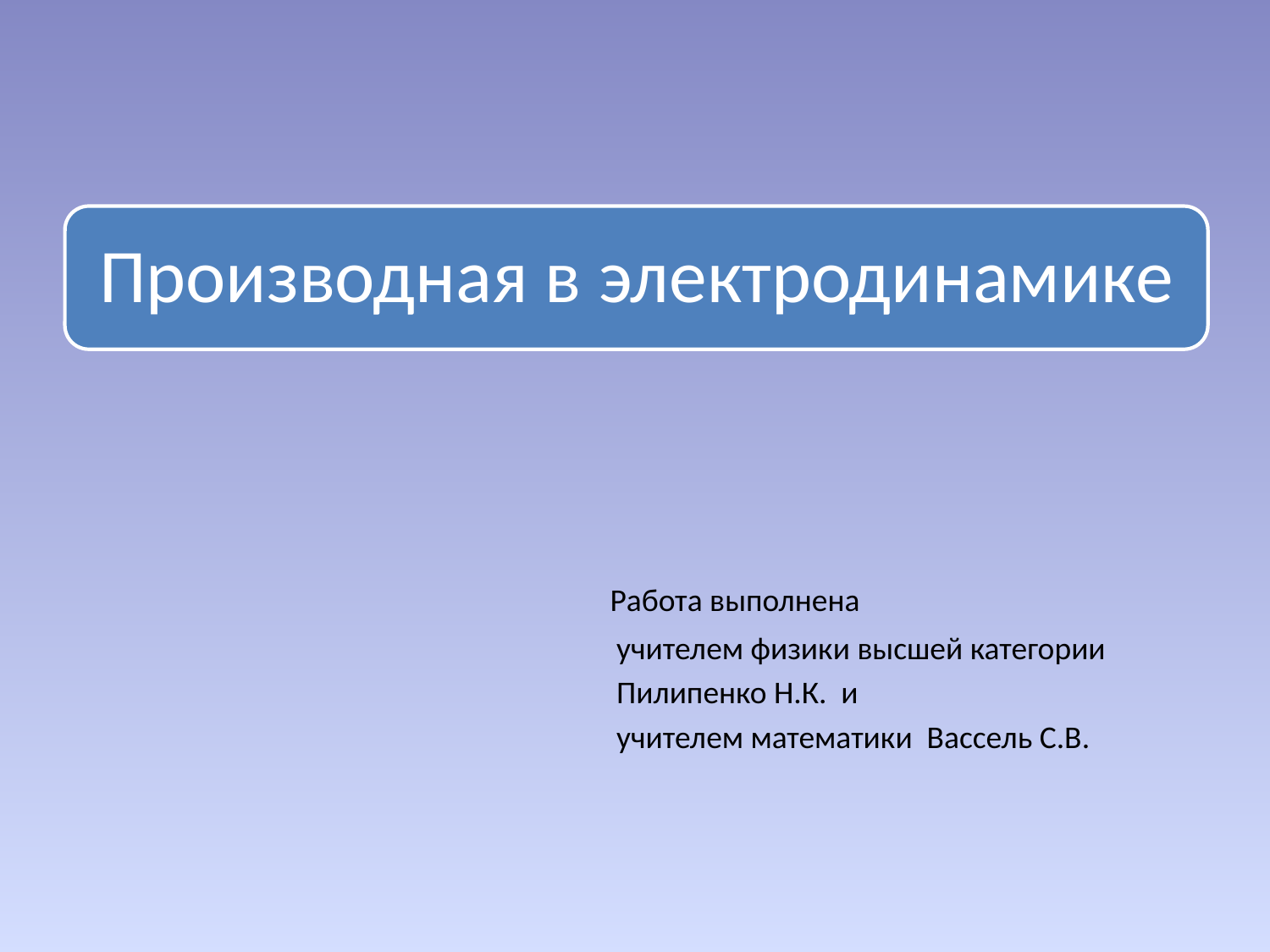

Производная в электродинамике
  Работа выполнена
    учителем физики высшей категории
    Пилипенко Н.К.  и
    учителем математики  Вассель С.В.